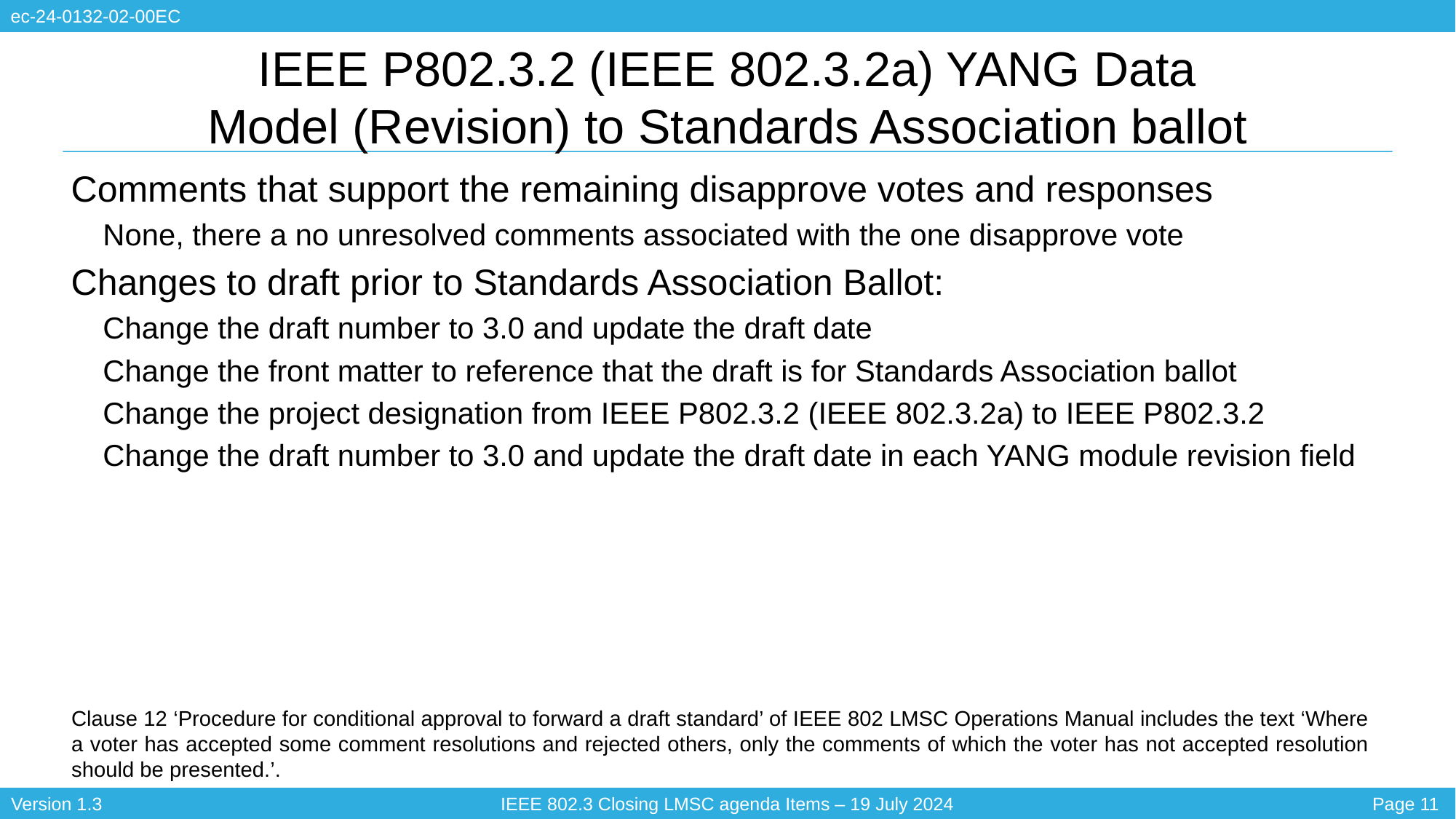

# IEEE P802.3.2 (IEEE 802.3.2a) YANG Data Model (Revision) to Standards Association ballot
Comments that support the remaining disapprove votes and responses
None, there a no unresolved comments associated with the one disapprove vote
Changes to draft prior to Standards Association Ballot:
Change the draft number to 3.0 and update the draft date
Change the front matter to reference that the draft is for Standards Association ballot
Change the project designation from IEEE P802.3.2 (IEEE 802.3.2a) to IEEE P802.3.2
Change the draft number to 3.0 and update the draft date in each YANG module revision field
Clause 12 ‘Procedure for conditional approval to forward a draft standard’ of IEEE 802 LMSC Operations Manual includes the text ‘Where a voter has accepted some comment resolutions and rejected others, only the comments of which the voter has not accepted resolution should be presented.’.